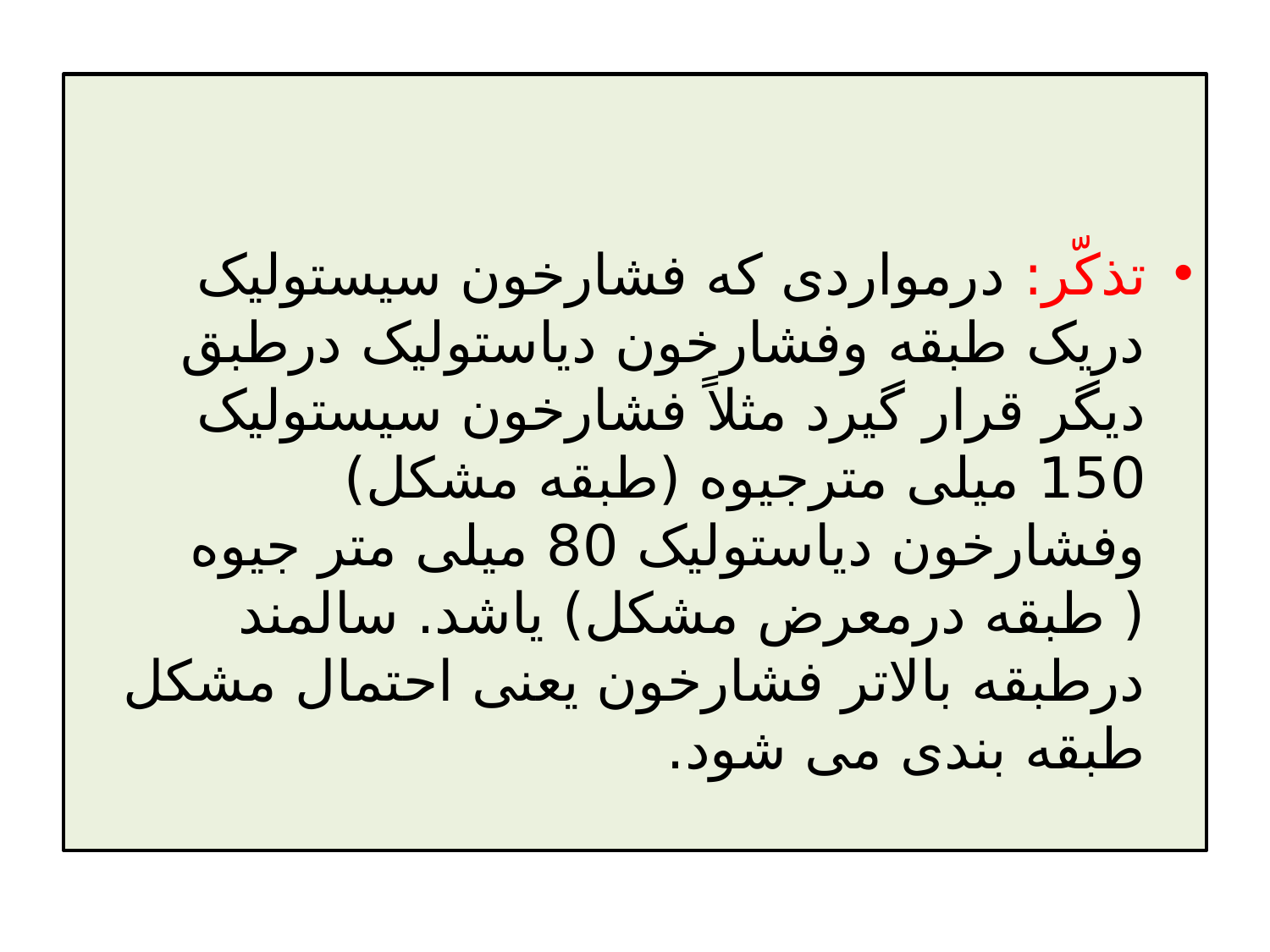

تذکّر: درمواردی که فشارخون سیستولیک دریک طبقه وفشارخون دیاستولیک درطبق دیگر قرار گیرد مثلاً فشارخون سیستولیک 150 میلی مترجیوه (طبقه مشکل) وفشارخون دیاستولیک 80 میلی متر جیوه ( طبقه درمعرض مشکل) یاشد. سالمند درطبقه بالاتر فشارخون یعنی احتمال مشکل طبقه بندی می شود.